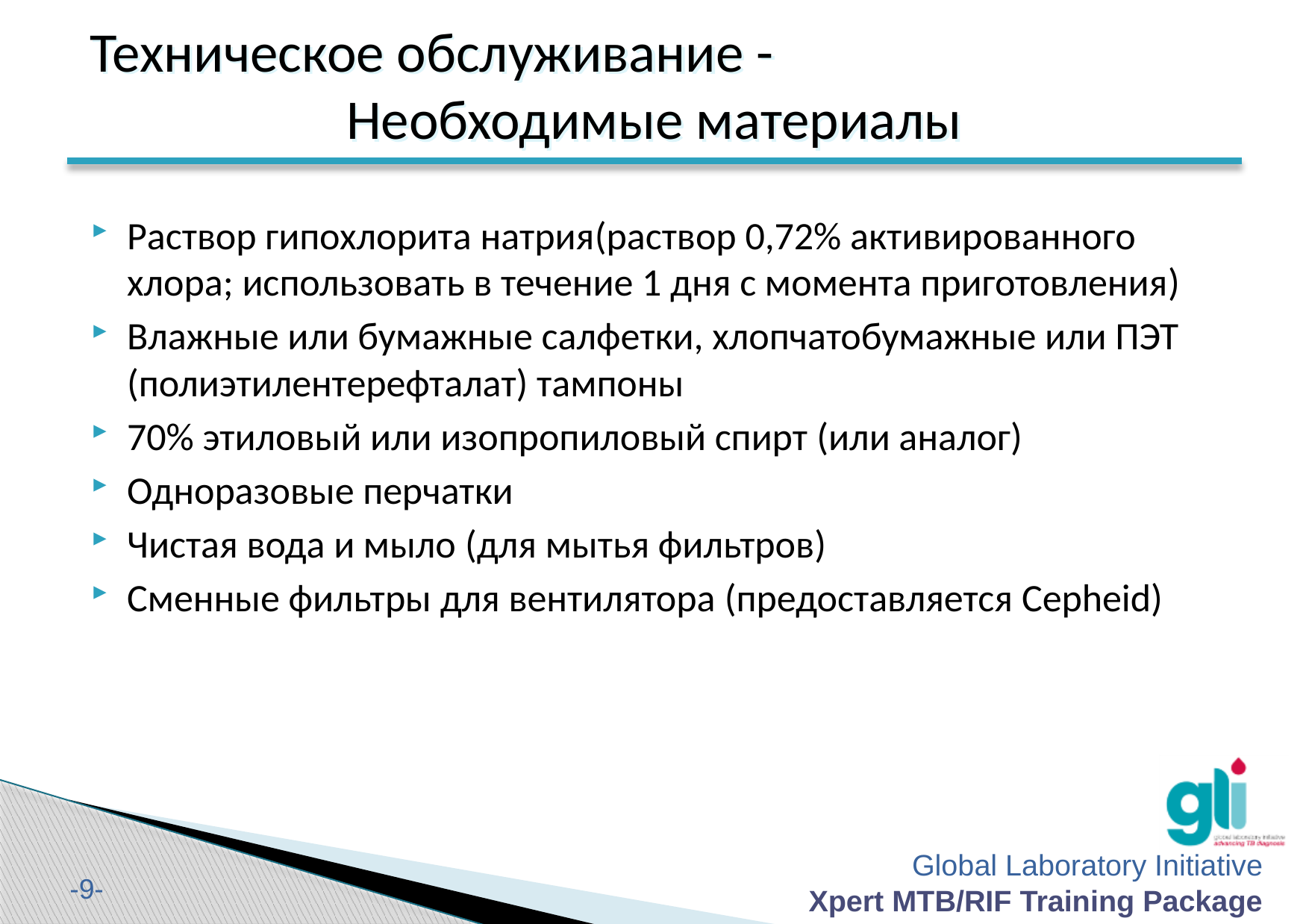

Техническое обслуживание -                                    Необходимые материалы
Раствор гипохлорита натрия(раствор 0,72% активированного хлора; использовать в течение 1 дня с момента приготовления)
Влажные или бумажные салфетки, хлопчатобумажные или ПЭТ (полиэтилентерефталат) тампоны
70% этиловый или изопропиловый спирт (или аналог)
Одноразовые перчатки
Чистая вода и мыло (для мытья фильтров)
Сменные фильтры для вентилятора (предоставляется Cepheid)